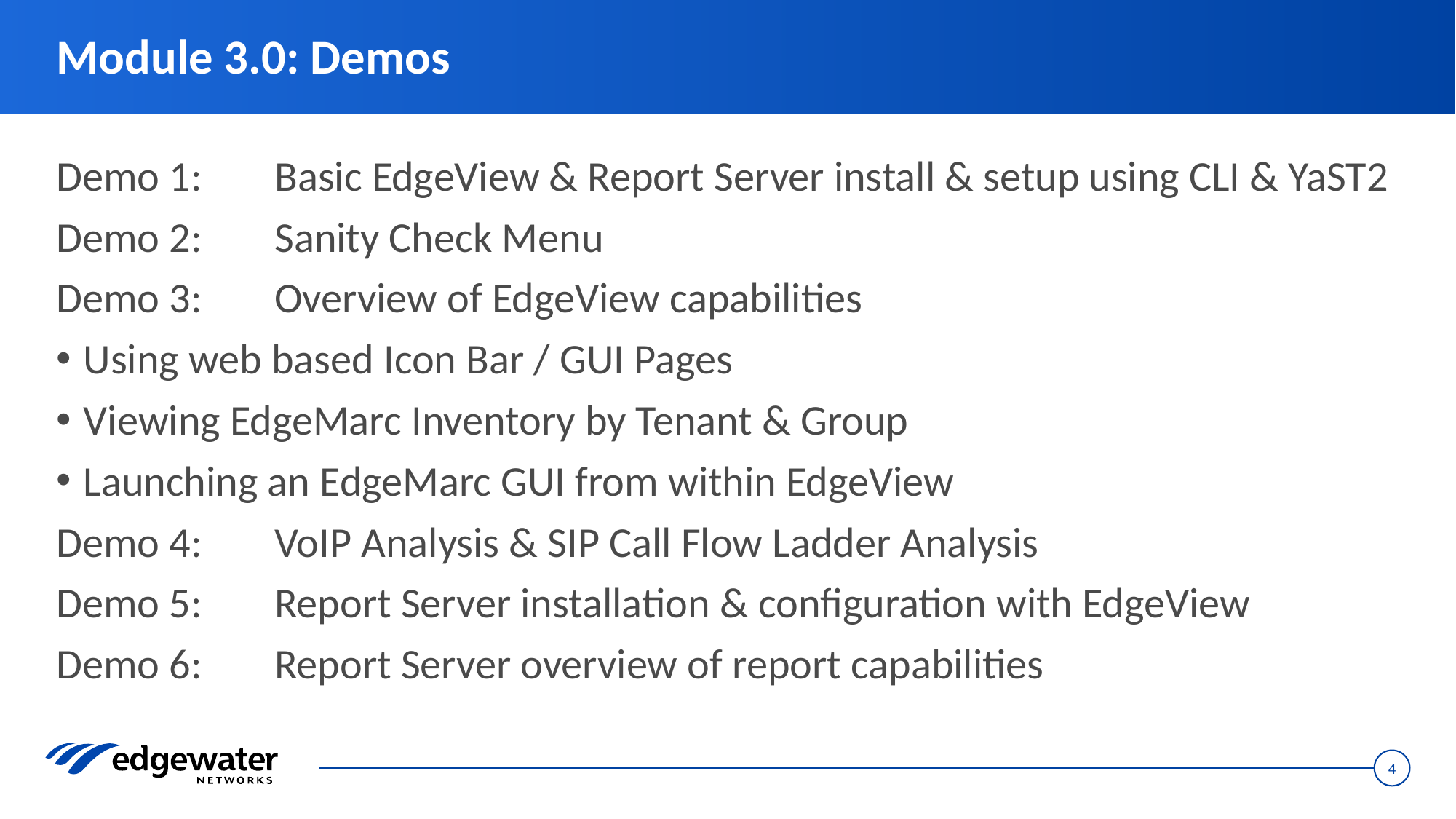

# Module 3.0: Demos
Demo 1: 	Basic EdgeView & Report Server install & setup using CLI & YaST2
Demo 2: 	Sanity Check Menu
Demo 3: 	Overview of EdgeView capabilities
Using web based Icon Bar / GUI Pages
Viewing EdgeMarc Inventory by Tenant & Group
Launching an EdgeMarc GUI from within EdgeView
Demo 4: 	VoIP Analysis & SIP Call Flow Ladder Analysis
Demo 5: 	Report Server installation & configuration with EdgeView
Demo 6: 	Report Server overview of report capabilities